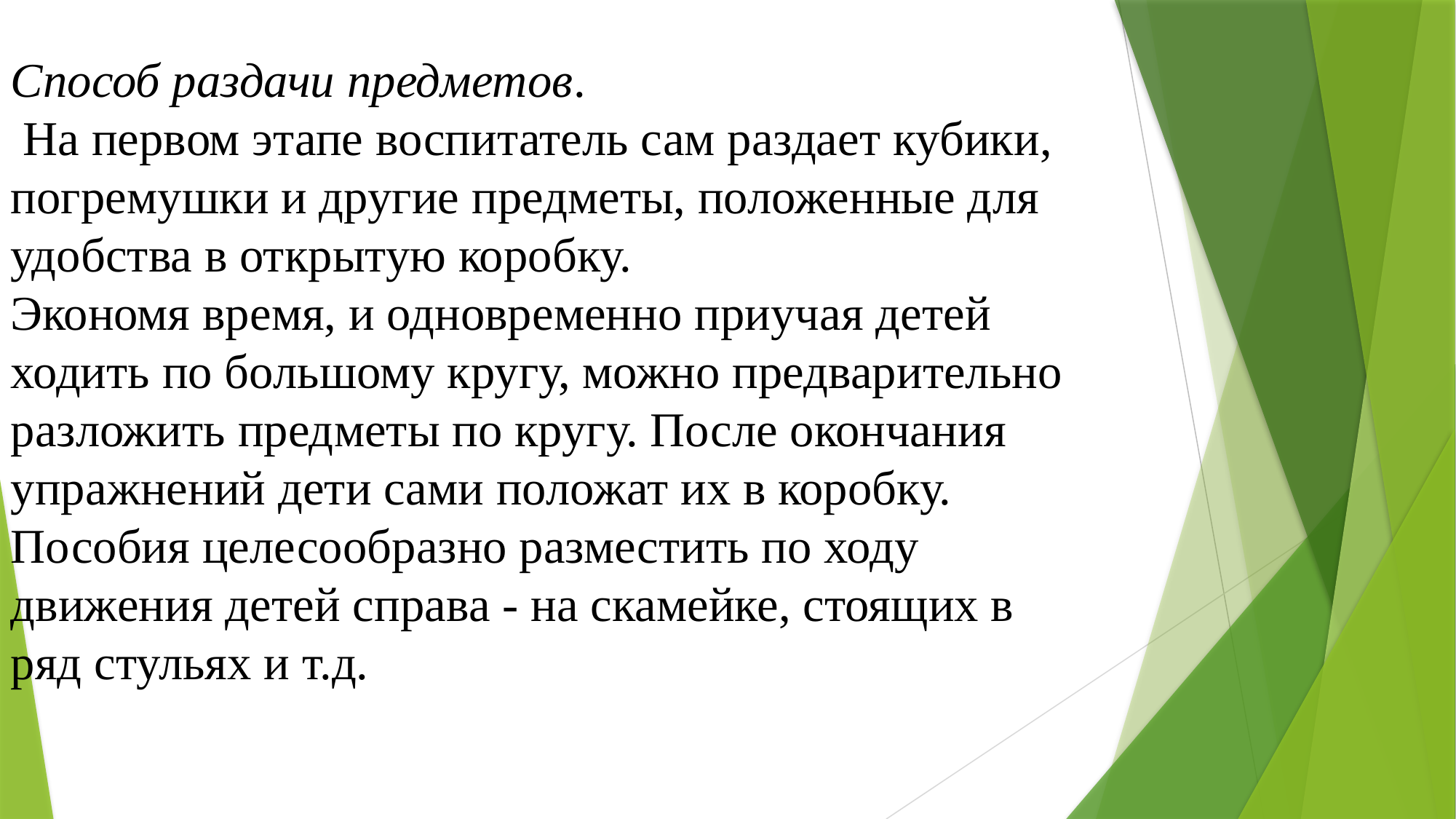

Способ раздачи предметов.
 На первом этапе воспитатель сам раздает кубики, погремушки и другие предметы, положенные для удобства в открытую коробку.
Экономя время, и одновременно приучая детей ходить по большому кругу, можно предварительно разложить предметы по кругу. После окончания упражнений дети сами положат их в коробку. Пособия целесообразно разместить по ходу движения детей справа - на скамейке, стоящих в ряд стульях и т.д.